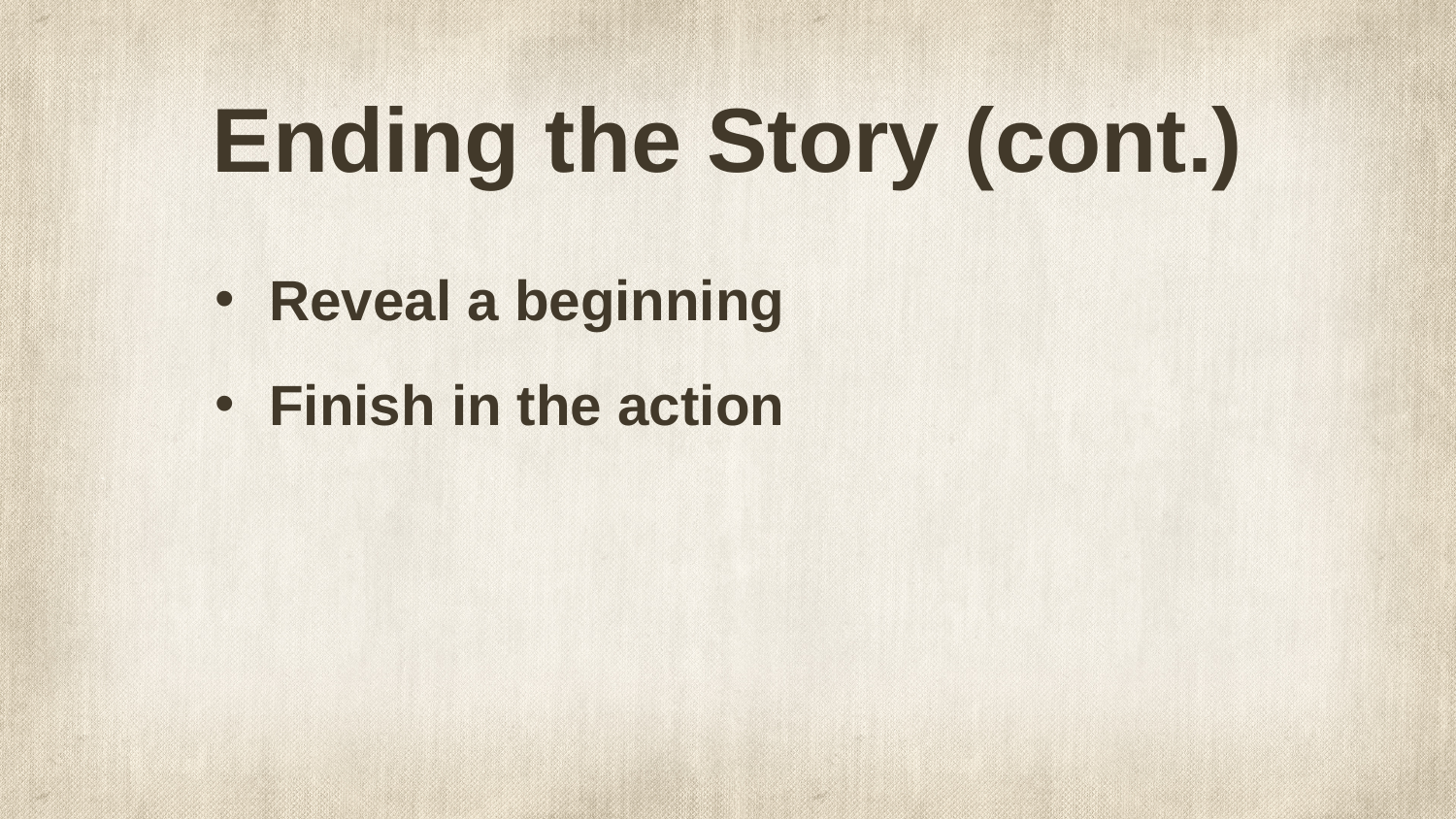

# Ending the Story (cont.)
Reveal a beginning
Finish in the action